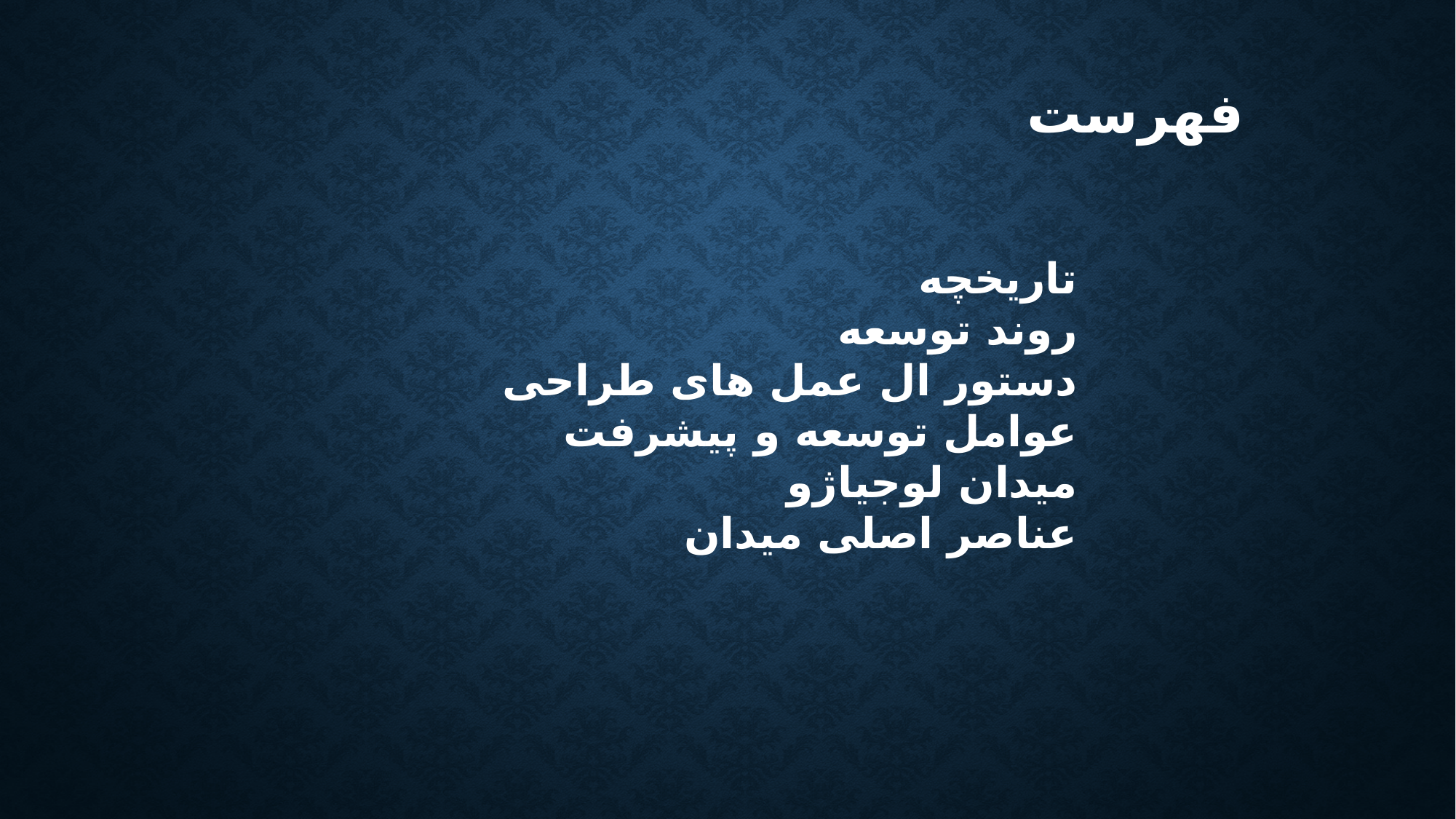

فهرست
تاریخچه
روند توسعه
دستور ال عمل های طراحی
عوامل توسعه و پیشرفت
میدان لوجیاژو
عناصر اصلی میدان